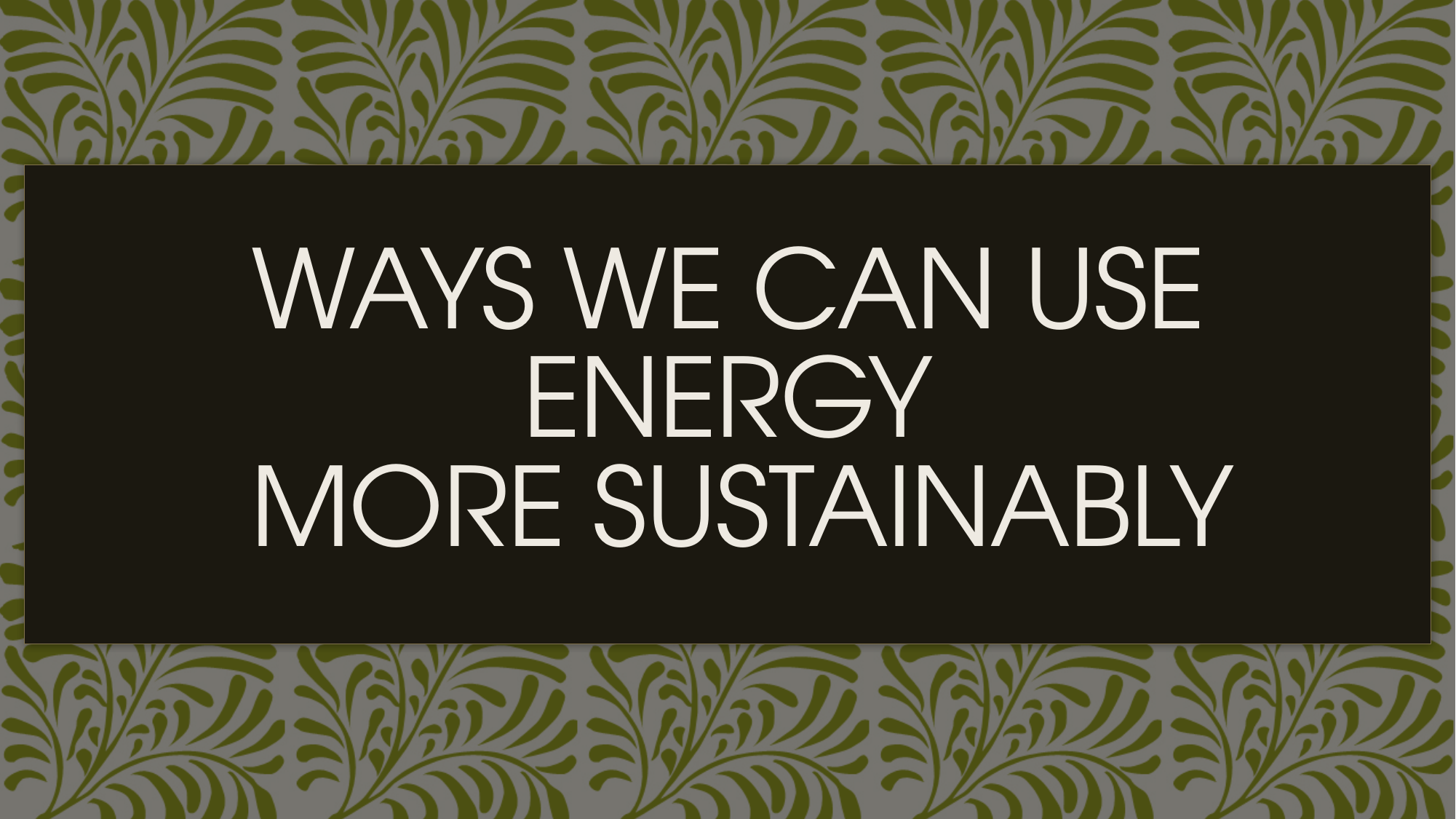

# Ways WE Can USE Energy more sustainably